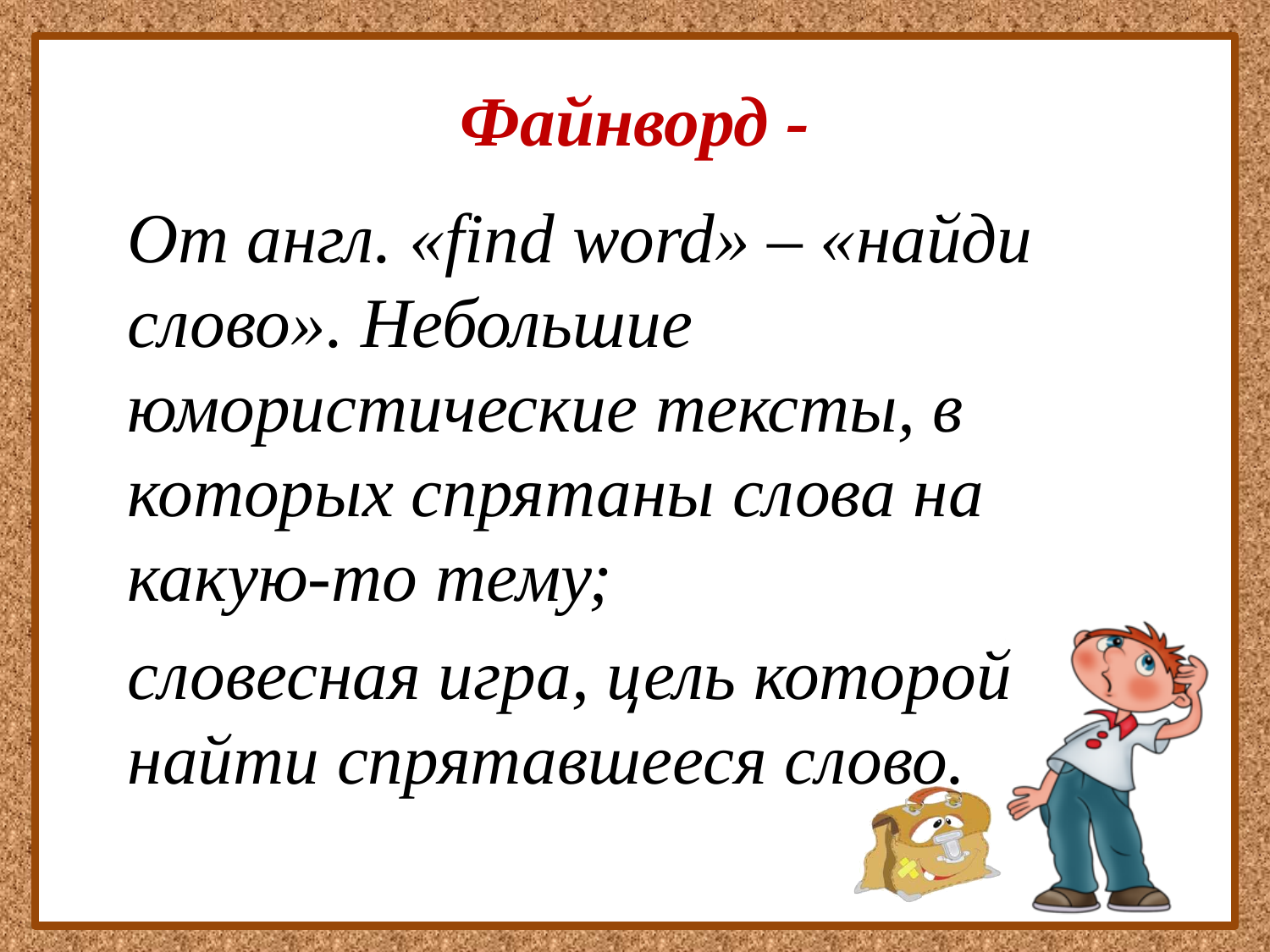

# Файнворд -
От англ. «find word» – «найди слово». Небольшие юмористические тексты, в которых спрятаны слова на какую-то тему;
словесная игра, цель которой найти спрятавшееся слово.